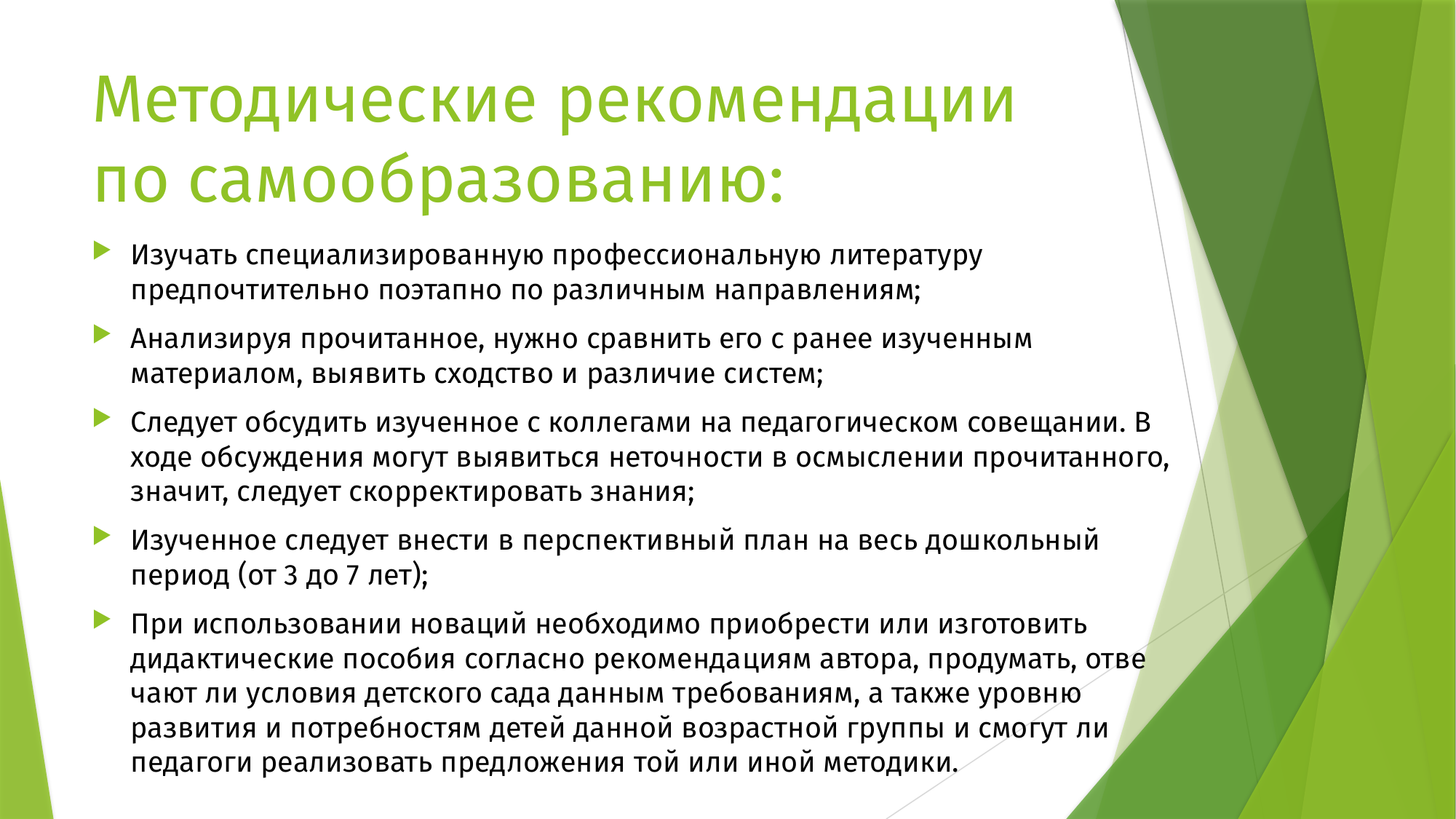

# Методические рекомендации по самообразованию:
Изучать специализирован­ную профессиональную литера­туру предпочтительно поэтапно по различным направлениям;
Анализируя прочитанное, нужно сравнить его с ранее изученным материалом, вы­явить сходство и различие си­стем;
Следует обсудить изученное с коллегами на педагогическом совещании. В ходе обсуждения могут выявиться неточности в осмыслении прочитанного, значит, следует скорректировать знания;
Изученное следует внести в перспективный план на весь дошкольный период (от 3 до 7 лет);
При использовании нова­ций необходимо приобрести или изготовить дидактические пособия согласно рекоменда­циям автора, продумать, отве­чают ли условия детского сада данным требованиям, а также уровню развития и потребно­стям детей данной возрастной группы и смогут ли педагоги реализовать предложения той или иной методики.